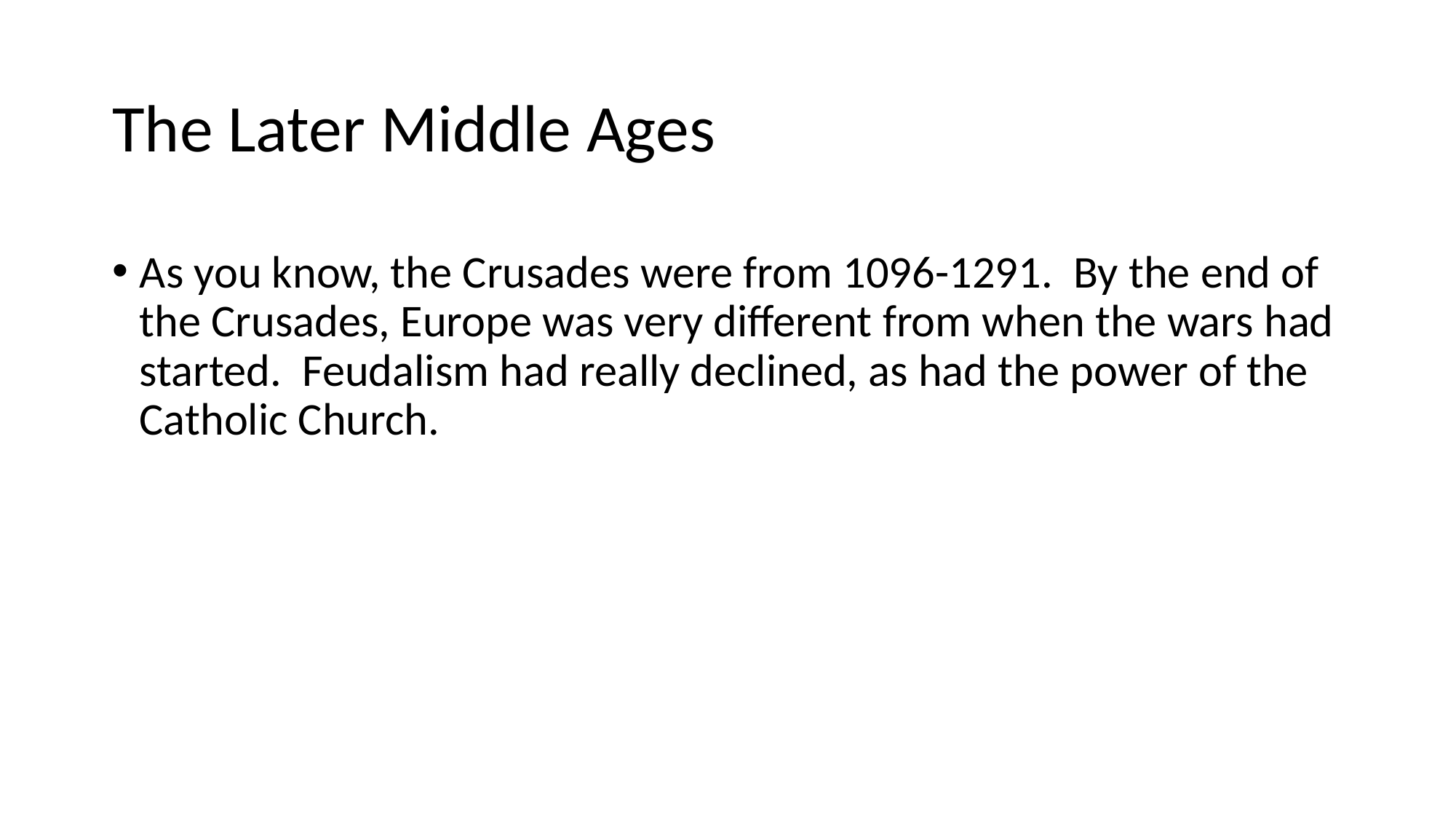

# The Later Middle Ages
As you know, the Crusades were from 1096-1291.  By the end of the Crusades, Europe was very different from when the wars had started.  Feudalism had really declined, as had the power of the Catholic Church.